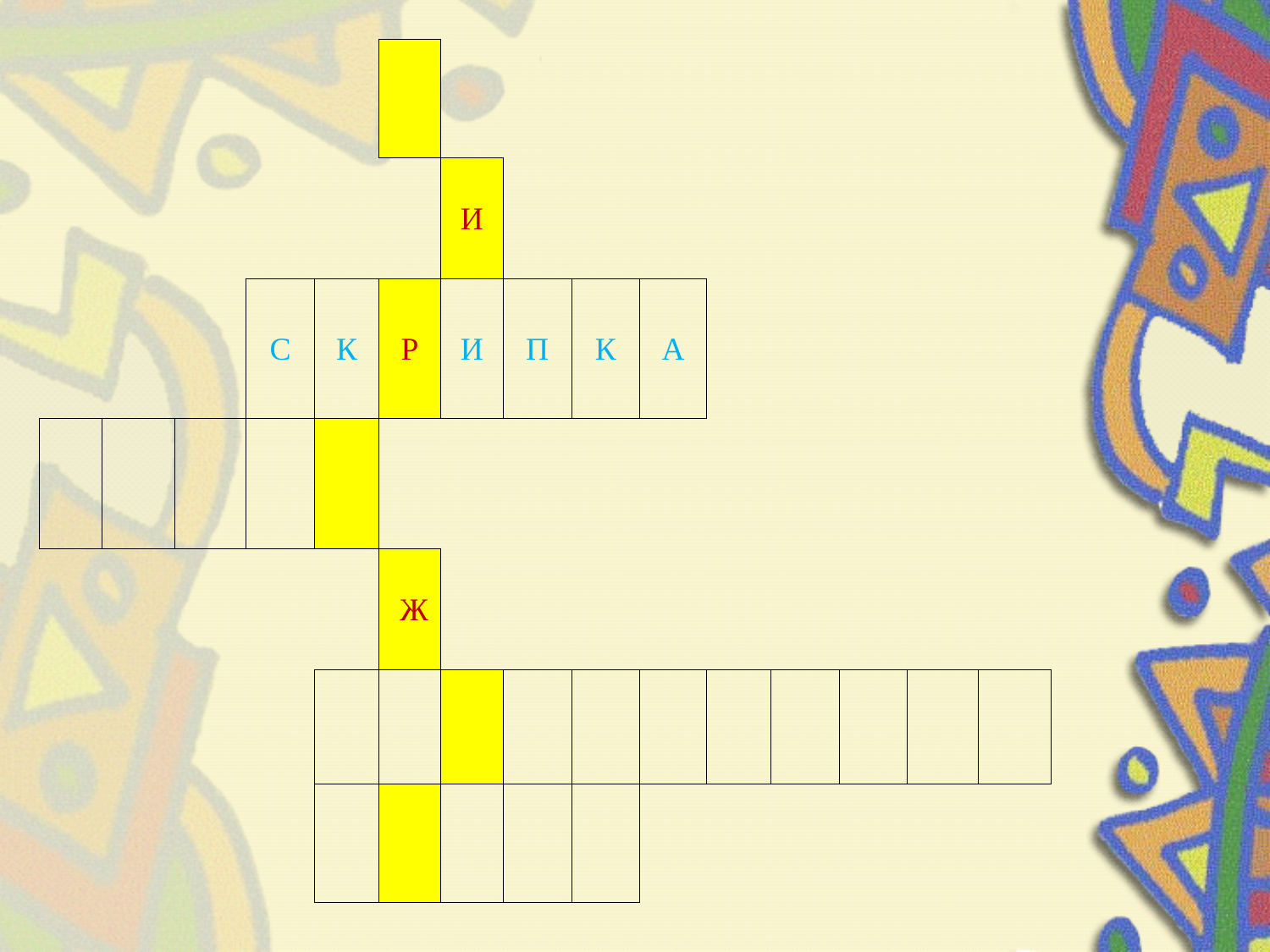

|  |  |  |  |  |  |  |  |  |  |  |  |  |  |  |
| --- | --- | --- | --- | --- | --- | --- | --- | --- | --- | --- | --- | --- | --- | --- |
|  |  |  |  |  |  | И |  |  |  |  |  |  |  |  |
|  |  |  | С | К | Р | И | П | К | А |  |  |  |  |  |
|  |  |  |  |  |  |  |  |  |  |  |  |  |  |  |
|  |  |  |  |  | Ж |  |  |  |  |  |  |  |  |  |
|  |  |  |  |  |  |  |  |  |  |  |  |  |  |  |
|  |  |  |  |  |  |  |  |  |  |  |  |  |  |  |
#